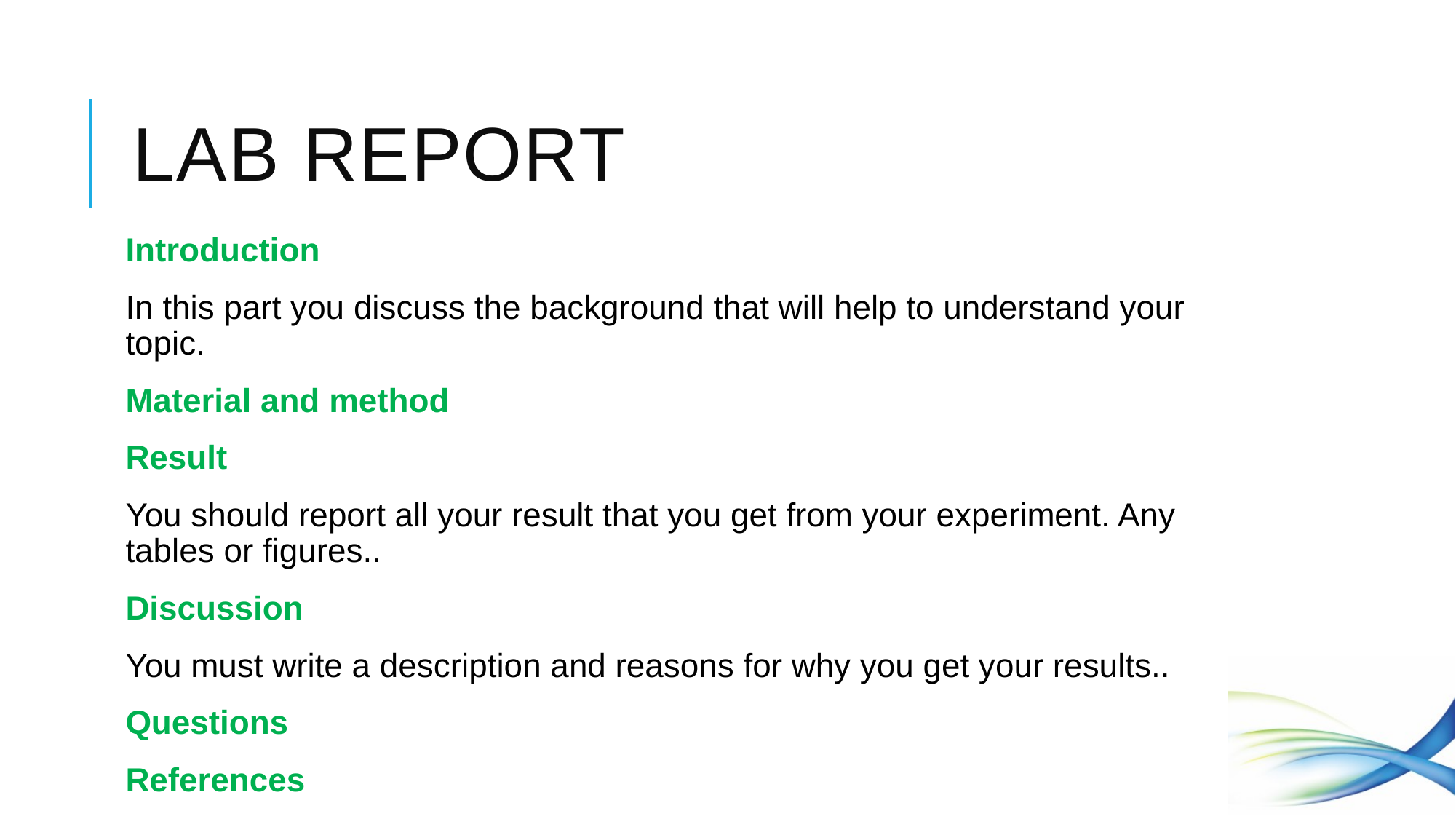

# Lab Report
Introduction
In this part you discuss the background that will help to understand your topic.
Material and method
Result
You should report all your result that you get from your experiment. Any tables or figures..
Discussion
You must write a description and reasons for why you get your results..
Questions
References